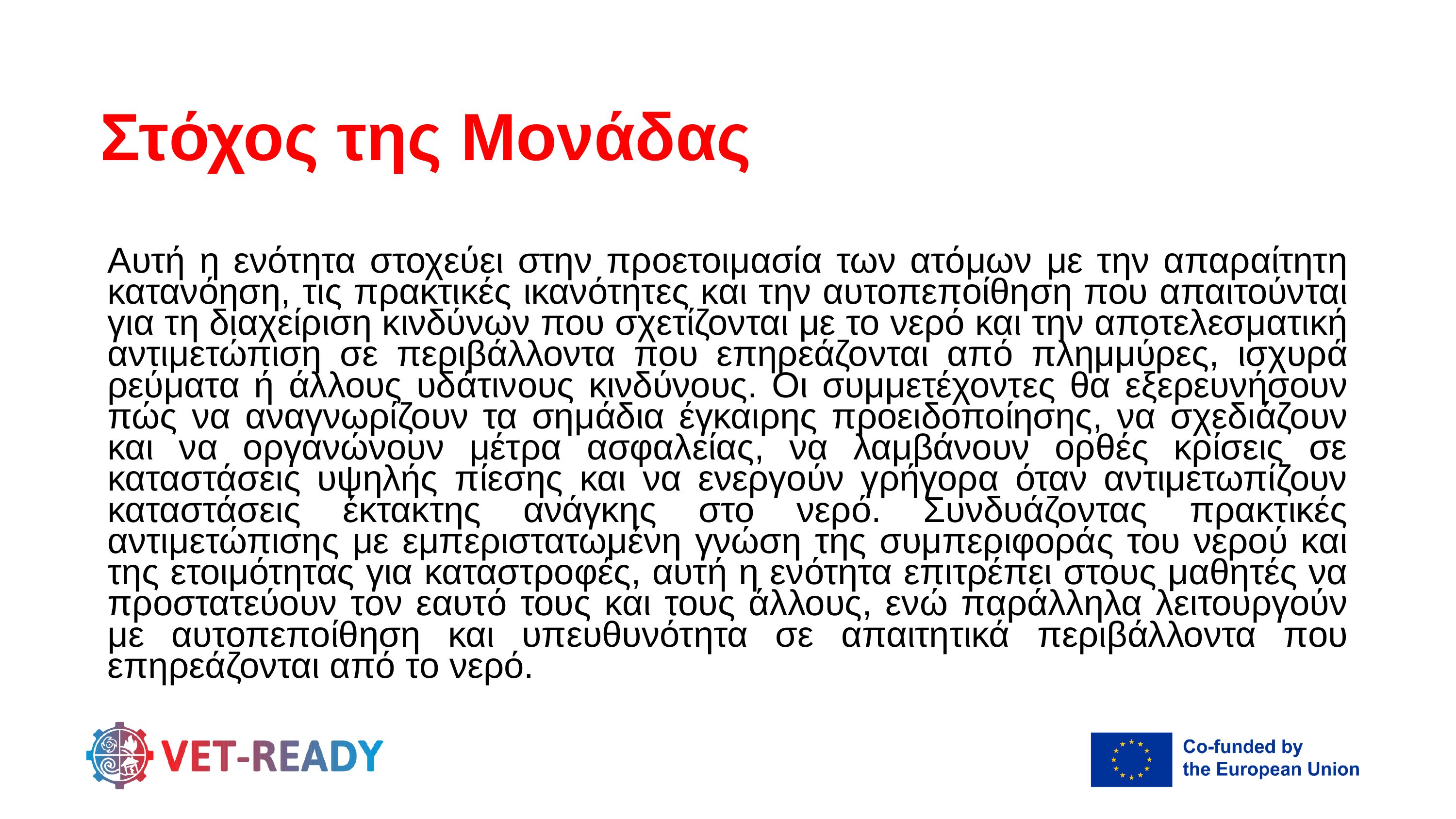

Στόχος της Μονάδας
Αυτή η ενότητα στοχεύει στην προετοιμασία των ατόμων με την απαραίτητη κατανόηση, τις πρακτικές ικανότητες και την αυτοπεποίθηση που απαιτούνται για τη διαχείριση κινδύνων που σχετίζονται με το νερό και την αποτελεσματική αντιμετώπιση σε περιβάλλοντα που επηρεάζονται από πλημμύρες, ισχυρά ρεύματα ή άλλους υδάτινους κινδύνους. Οι συμμετέχοντες θα εξερευνήσουν πώς να αναγνωρίζουν τα σημάδια έγκαιρης προειδοποίησης, να σχεδιάζουν και να οργανώνουν μέτρα ασφαλείας, να λαμβάνουν ορθές κρίσεις σε καταστάσεις υψηλής πίεσης και να ενεργούν γρήγορα όταν αντιμετωπίζουν καταστάσεις έκτακτης ανάγκης στο νερό. Συνδυάζοντας πρακτικές αντιμετώπισης με εμπεριστατωμένη γνώση της συμπεριφοράς του νερού και της ετοιμότητας για καταστροφές, αυτή η ενότητα επιτρέπει στους μαθητές να προστατεύουν τον εαυτό τους και τους άλλους, ενώ παράλληλα λειτουργούν με αυτοπεποίθηση και υπευθυνότητα σε απαιτητικά περιβάλλοντα που επηρεάζονται από το νερό.